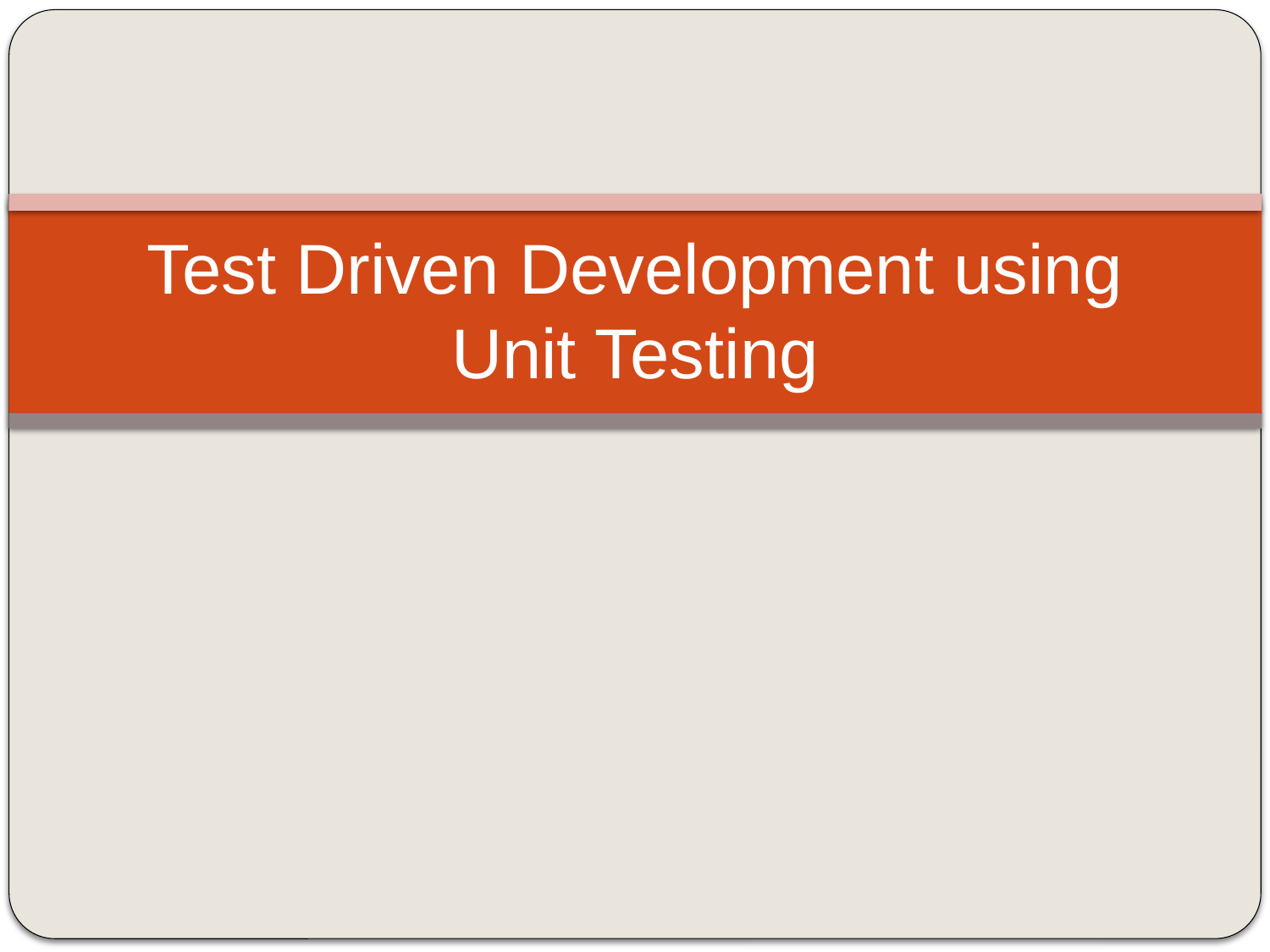

# Test Driven Development using Unit Testing